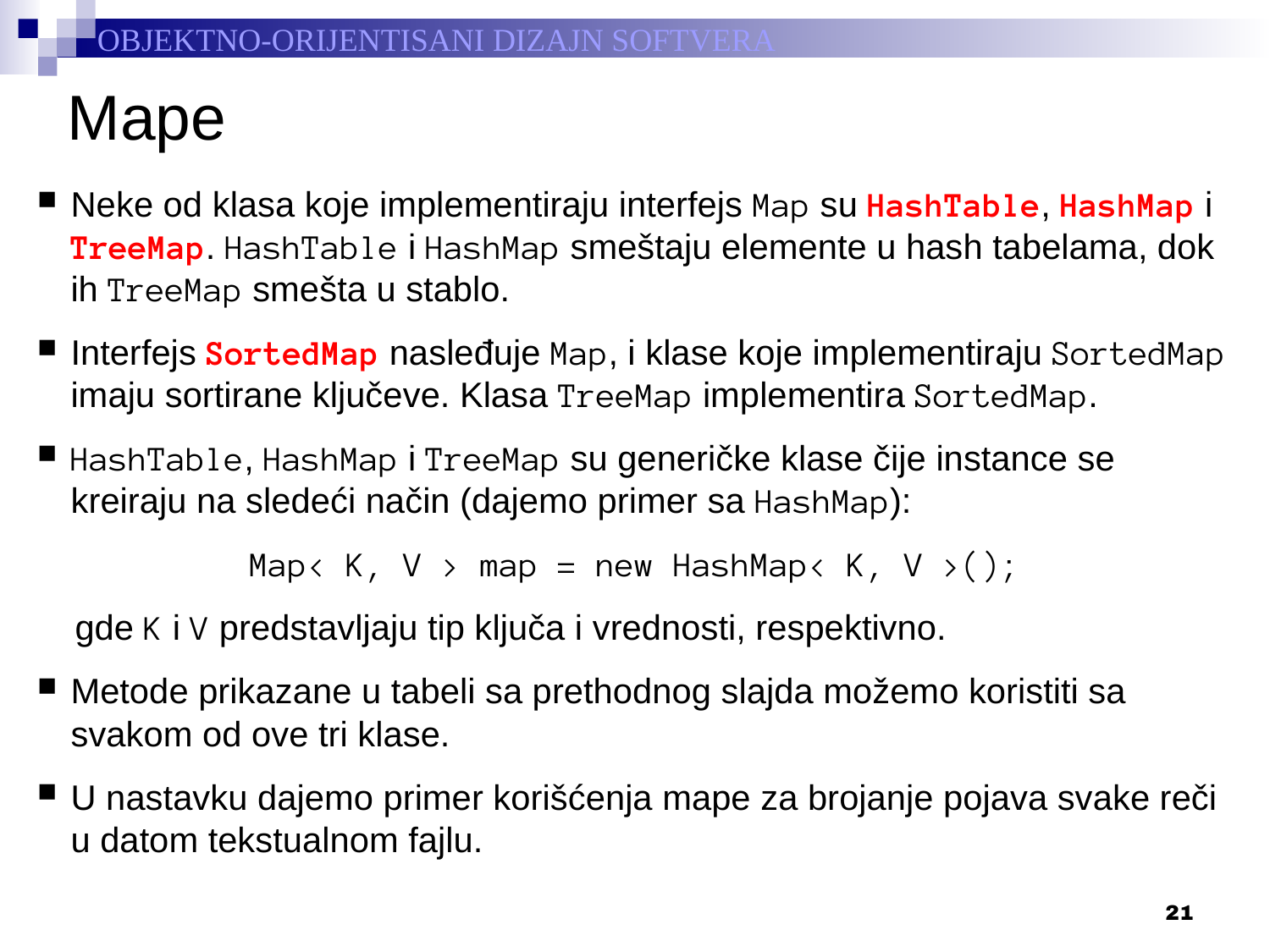

# Mape
Neke od klasa koje implementiraju interfejs Map su HashTable, HashMap i TreeMap. HashTable i HashMap smeštaju elemente u hash tabelama, dok ih TreeMap smešta u stablo.
Interfejs SortedMap nasleđuje Map, i klase koje implementiraju SortedMap imaju sortirane ključeve. Klasa TreeMap implementira SortedMap.
HashTable, HashMap i TreeMap su generičke klase čije instance se kreiraju na sledeći način (dajemo primer sa HashMap):
Map< K, V > map = new HashMap< K, V >();
gde K i V predstavljaju tip ključa i vrednosti, respektivno.
Metode prikazane u tabeli sa prethodnog slajda možemo koristiti sa svakom od ove tri klase.
U nastavku dajemo primer korišćenja mape za brojanje pojava svake reči u datom tekstualnom fajlu.
21